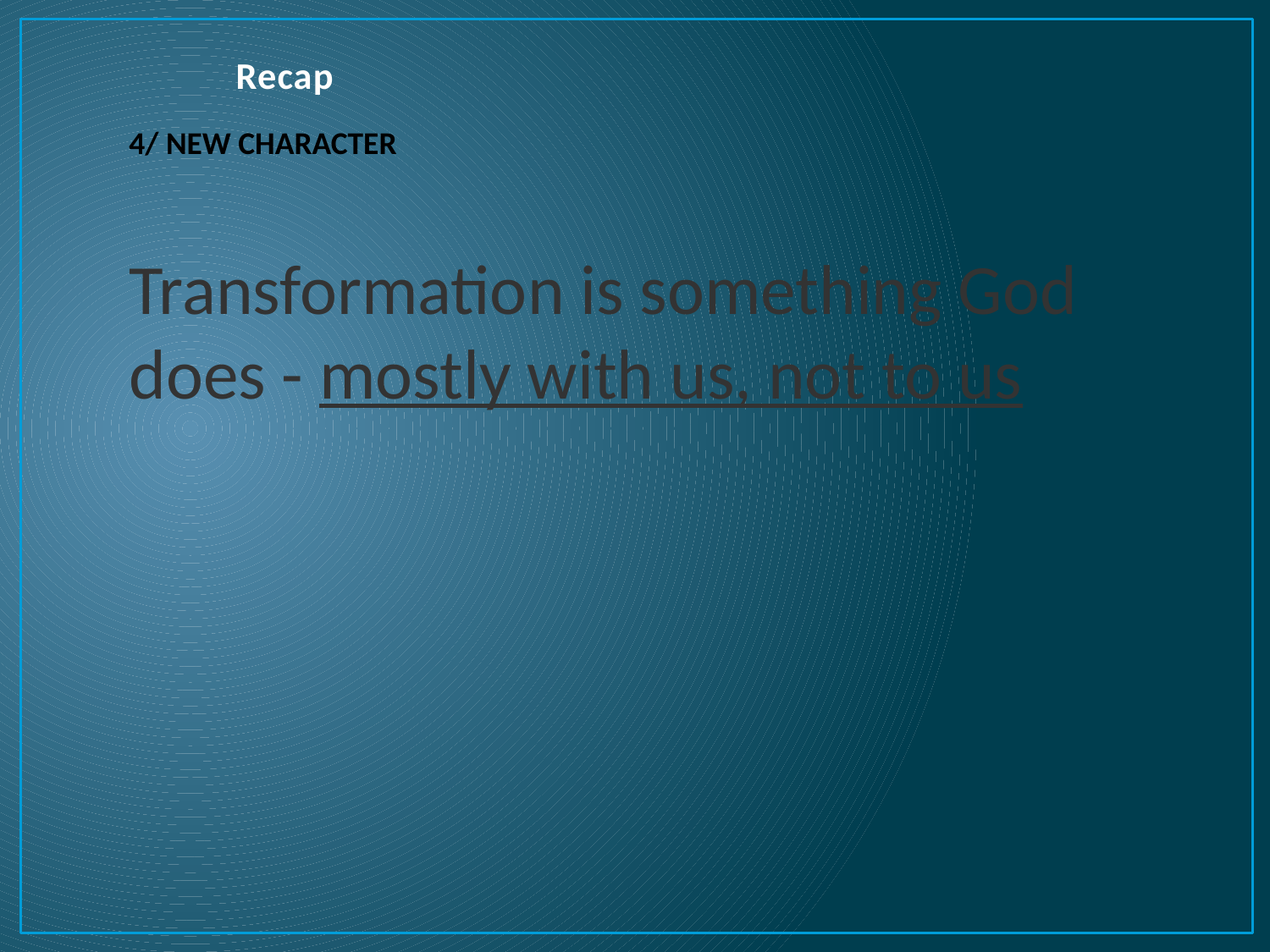

# Recap
4/ NEW CHARACTER

Transformation is something God does - mostly with us, not to us